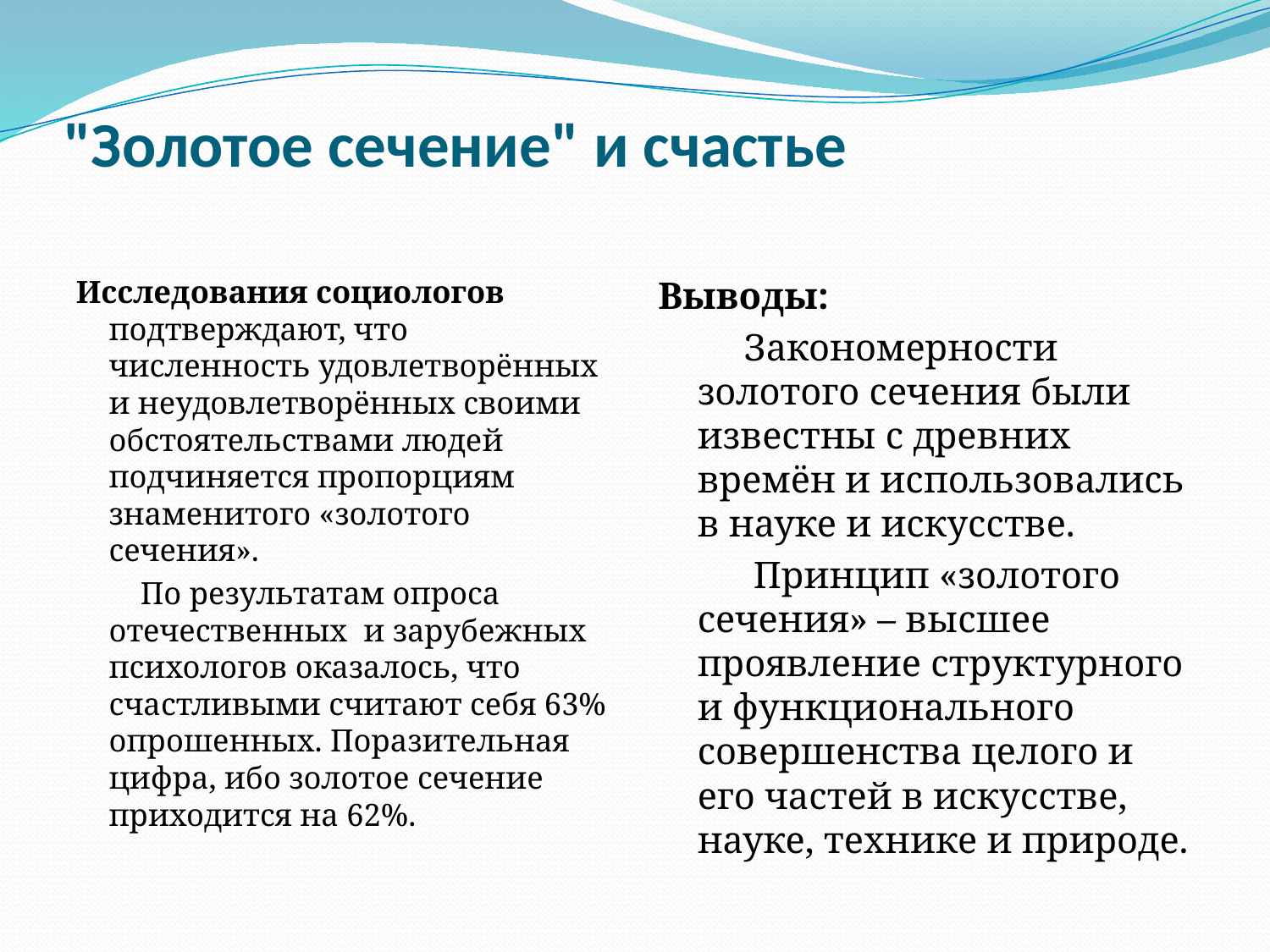

# "Золотое сечение" и счастье
Исследования социологов подтверждают, что численность удовлетворённых и неудовлетворённых своими обстоятельствами людей подчиняется пропорциям знаменитого «золотого сечения».
        По результатам опроса  отечественных  и зарубежных психологов оказалось, что счастливыми считают себя 63% опрошенных. Поразительная цифра, ибо золотое сечение приходится на 62%.
Выводы:
         Закономерности золотого сечения были известны с древних времён и использовались в науке и искусстве.
          Принцип «золотого сечения» – высшее проявление структурного и функционального совершенства целого и его частей в искусстве, науке, технике и природе.